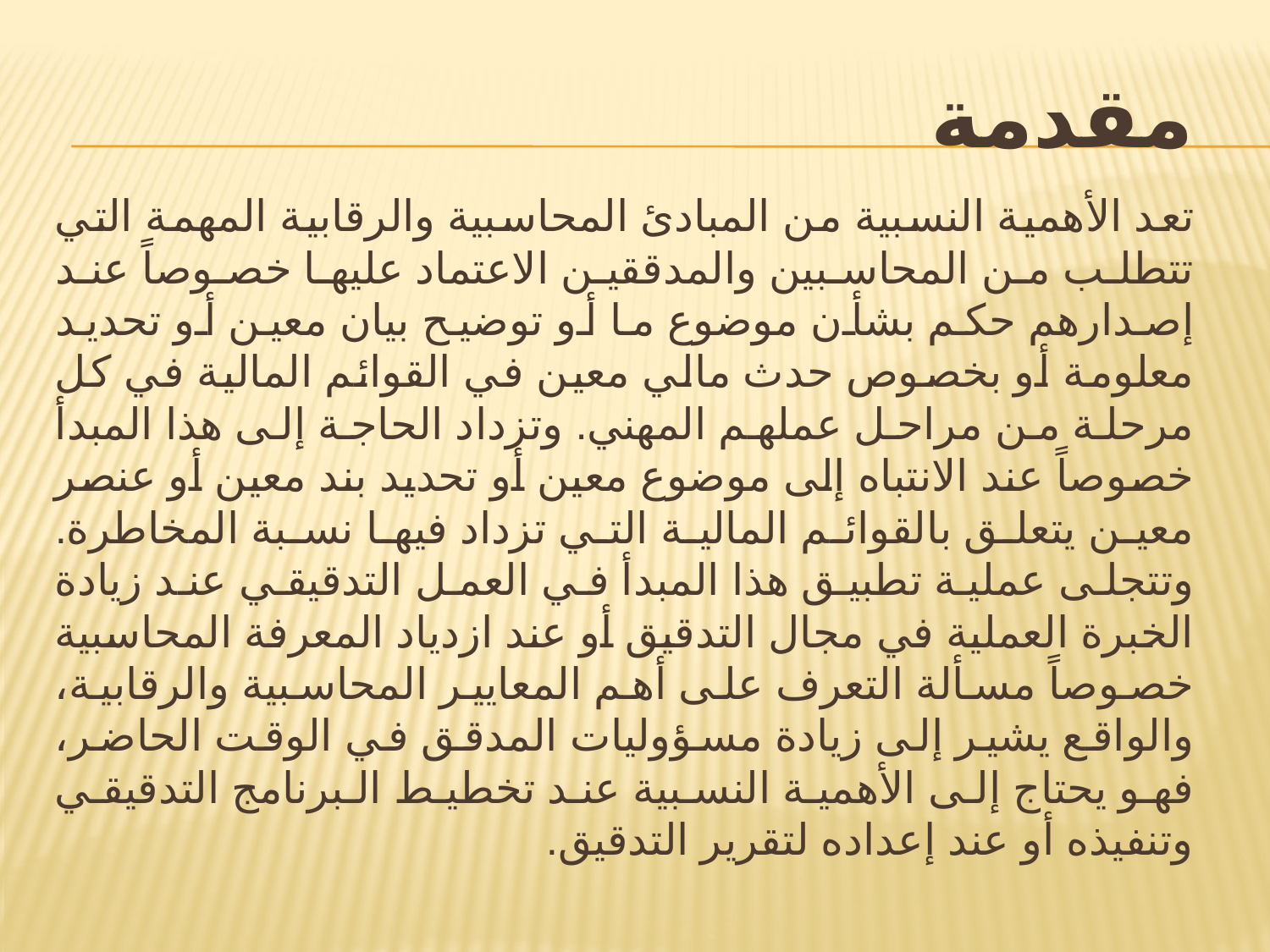

مقدمة
تعد الأھمیة النسبیة من المبادئ المحاسبیة والرقابیة المھمة التي تتطلب من المحاسبین والمدققین الاعتماد علیھا خصوصاً عند إصدارھم حكم بشأن موضوع ما أو توضیح بیان معین أو تحدید معلومة أو بخصوص حدث مالي معین في القوائم المالیة في كل مرحلة من مراحل عملھم المھني. وتزداد الحاجة إلى ھذا المبدأ خصوصاً عند الانتباه إلى موضوع معین أو تحدید بند معین أو عنصر معین یتعلق بالقوائم المالیة التي تزداد فیھا نسبة المخاطرة. وتتجلى عملیة تطبیق ھذا المبدأ في العمل التدقیقي عند زیادة الخبرة العملیة في مجال التدقیق أو عند ازدیاد المعرفة المحاسبیة خصوصاً مسألة التعرف على أھم المعاییر المحاسبیة والرقابیة، والواقع یشیر إلى زیادة مسؤولیات المدقق في الوقت الحاضر، فھو یحتاج إلى الأھمیة النسبیة عند تخطیط البرنامج التدقیقي وتنفیذه أو عند إعداده لتقریر التدقیق.